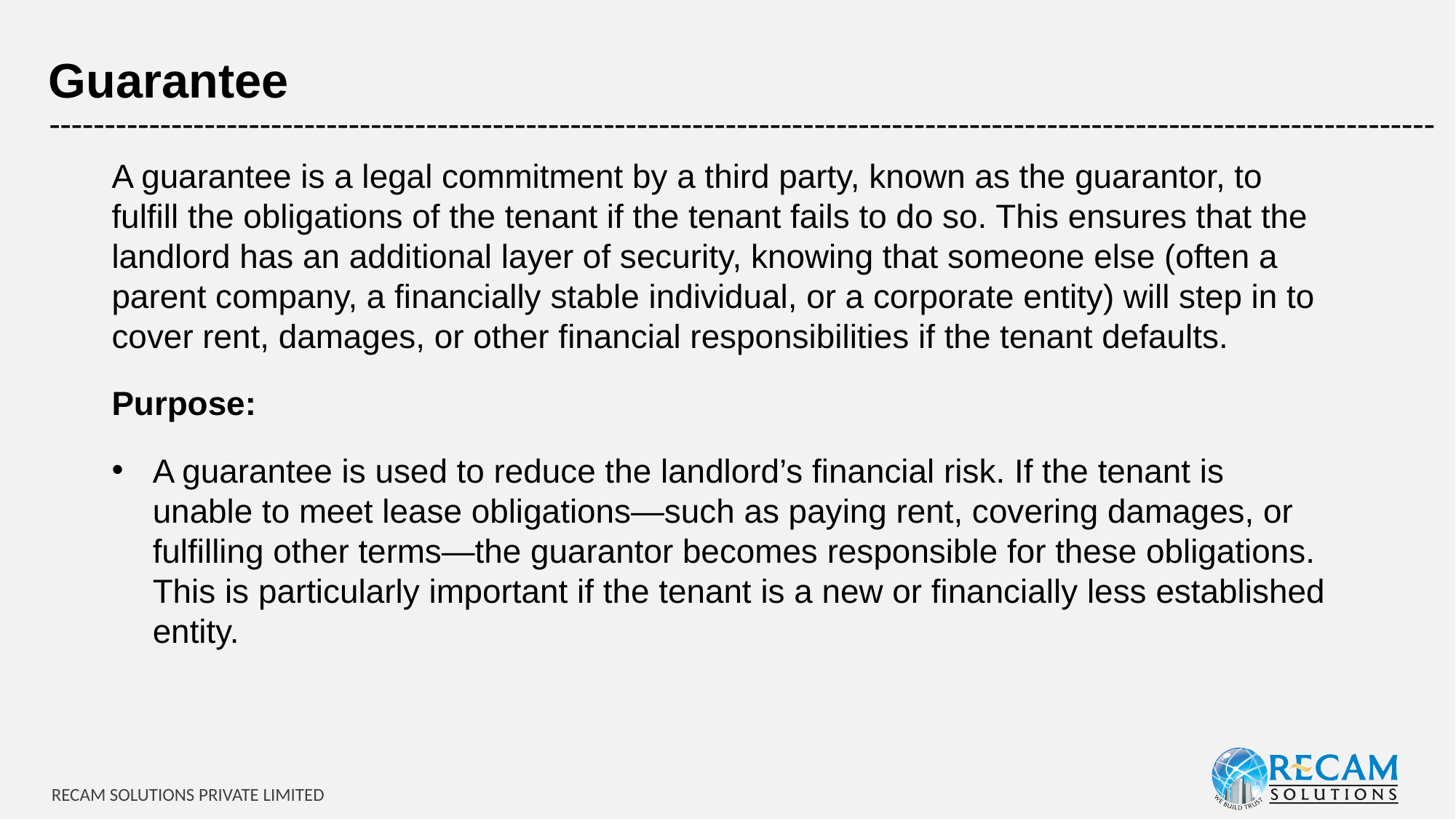

Guarantee
-----------------------------------------------------------------------------------------------------------------------------
A guarantee is a legal commitment by a third party, known as the guarantor, to fulfill the obligations of the tenant if the tenant fails to do so. This ensures that the landlord has an additional layer of security, knowing that someone else (often a parent company, a financially stable individual, or a corporate entity) will step in to cover rent, damages, or other financial responsibilities if the tenant defaults.
Purpose:
A guarantee is used to reduce the landlord’s financial risk. If the tenant is unable to meet lease obligations—such as paying rent, covering damages, or fulfilling other terms—the guarantor becomes responsible for these obligations. This is particularly important if the tenant is a new or financially less established entity.
RECAM SOLUTIONS PRIVATE LIMITED